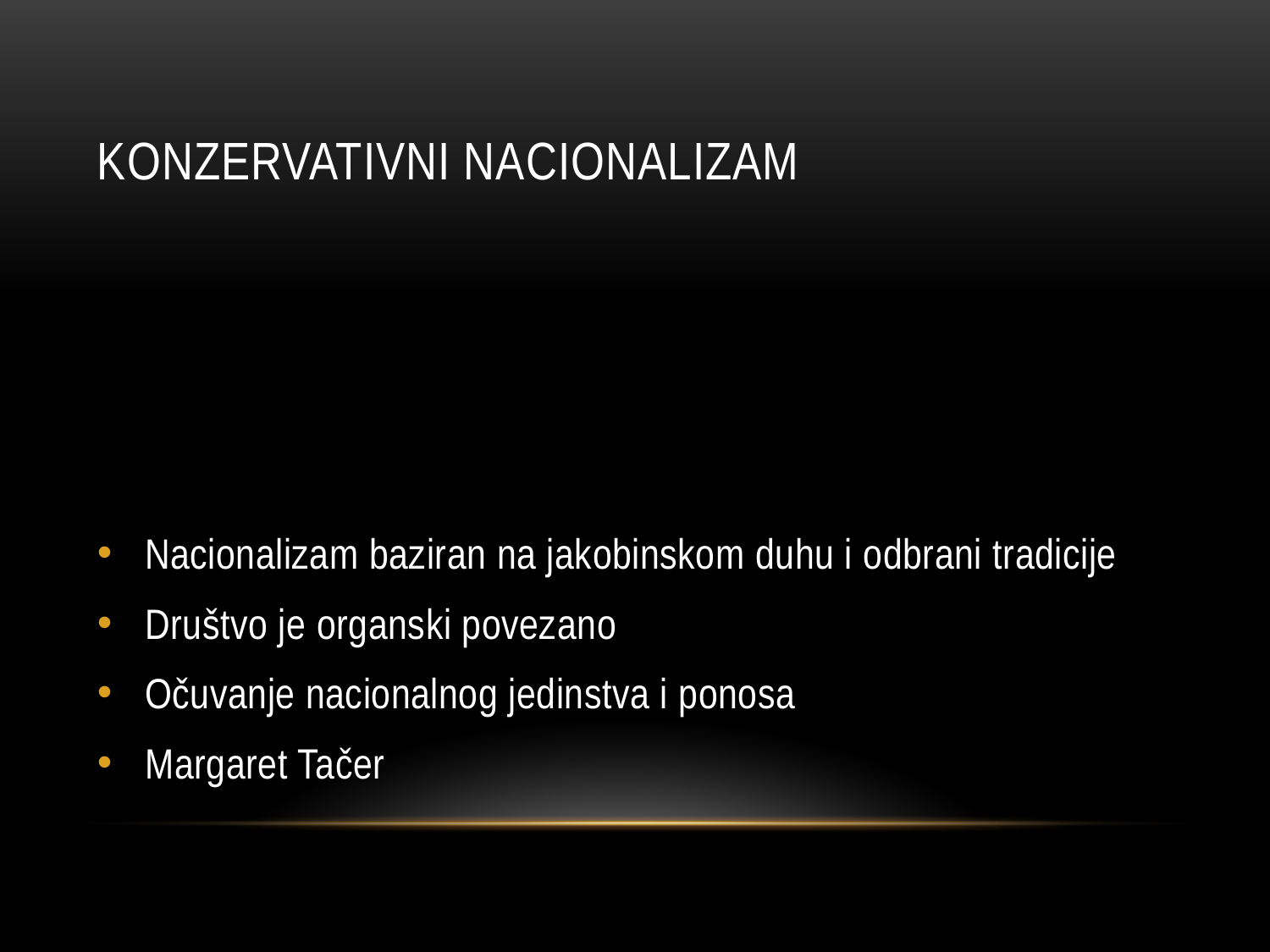

# Konzervativni nacionalizam
Nacionalizam baziran na jakobinskom duhu i odbrani tradicije
Društvo je organski povezano
Očuvanje nacionalnog jedinstva i ponosa
Margaret Tačer